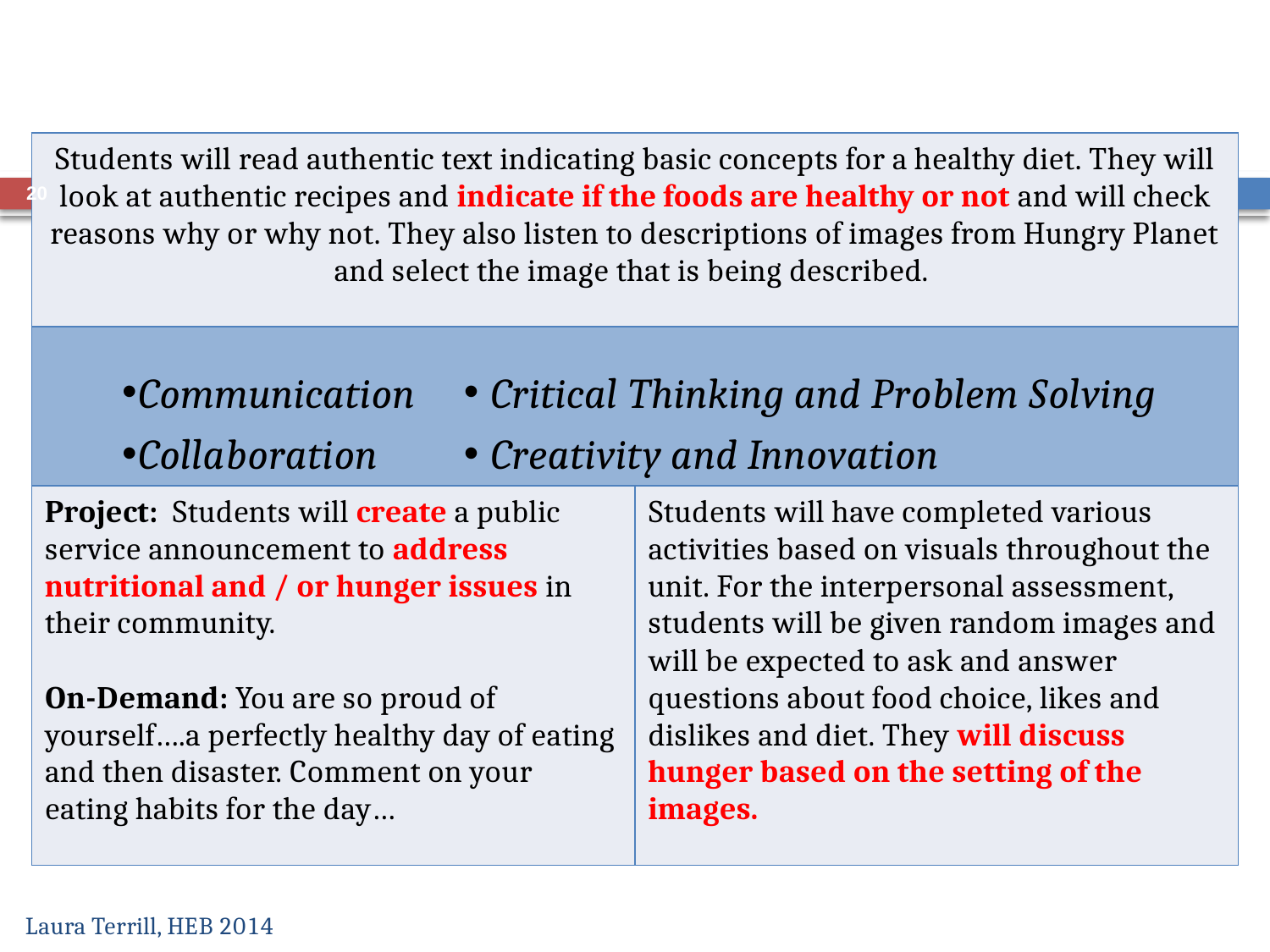

| Students will read authentic text indicating basic concepts for a healthy diet. They will look at authentic recipes and indicate if the foods are healthy or not and will check reasons why or why not. They also listen to descriptions of images from Hungry Planet and select the image that is being described. |  |
| --- | --- |
|  |  |
| Project: Students will create a public service announcement to address nutritional and / or hunger issues in their community. On-Demand: You are so proud of yourself….a perfectly healthy day of eating and then disaster. Comment on your eating habits for the day… | Students will have completed various activities based on visuals throughout the unit. For the interpersonal assessment, students will be given random images and will be expected to ask and answer questions about food choice, likes and dislikes and diet. They will discuss hunger based on the setting of the images. |
20
Communication
Collaboration
Critical Thinking and Problem Solving
Creativity and Innovation

Laura Terrill, HEB 2014